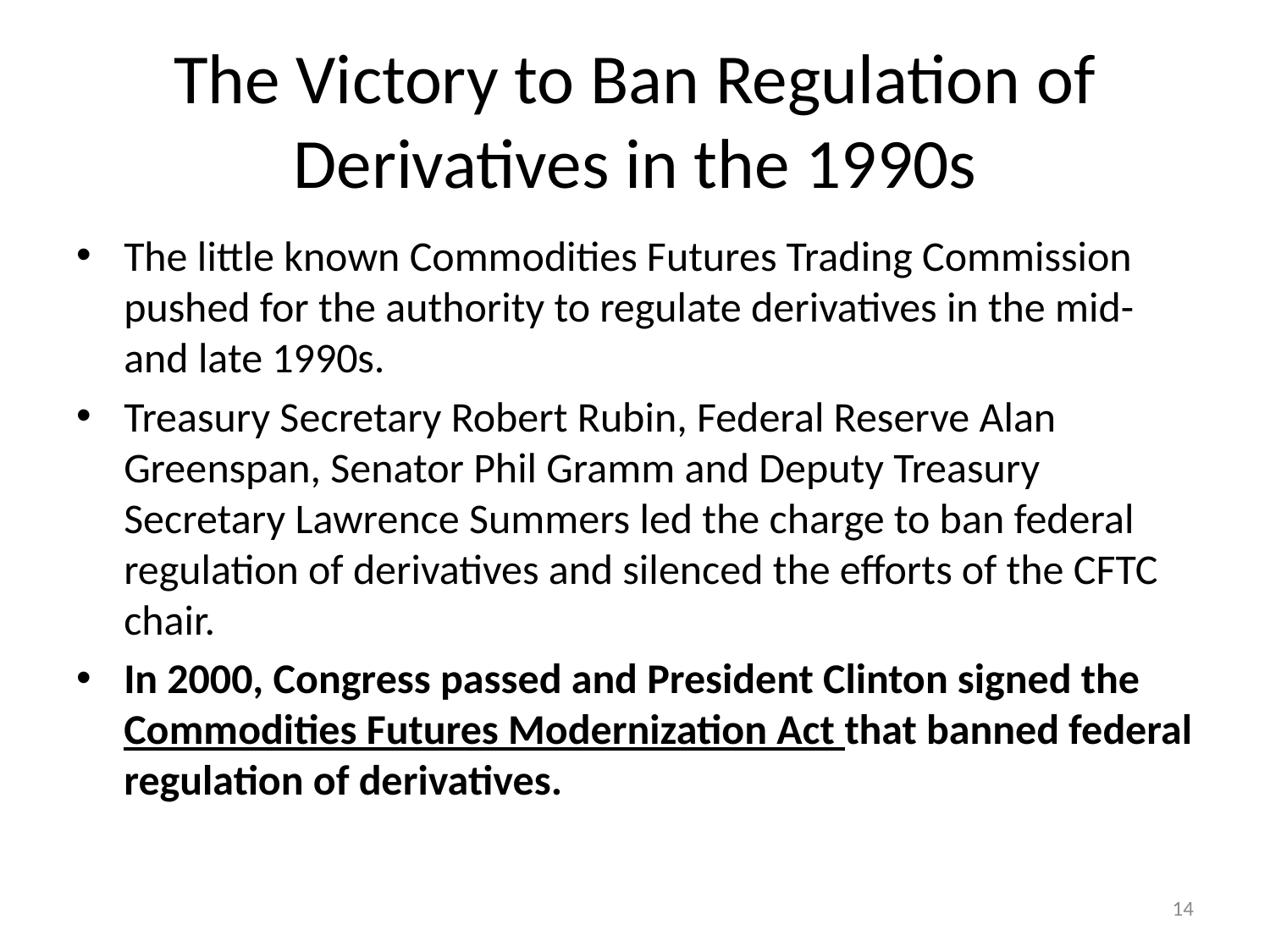

# The Victory to Ban Regulation of Derivatives in the 1990s
The little known Commodities Futures Trading Commission pushed for the authority to regulate derivatives in the mid- and late 1990s.
Treasury Secretary Robert Rubin, Federal Reserve Alan Greenspan, Senator Phil Gramm and Deputy Treasury Secretary Lawrence Summers led the charge to ban federal regulation of derivatives and silenced the efforts of the CFTC chair.
In 2000, Congress passed and President Clinton signed the Commodities Futures Modernization Act that banned federal regulation of derivatives.
14